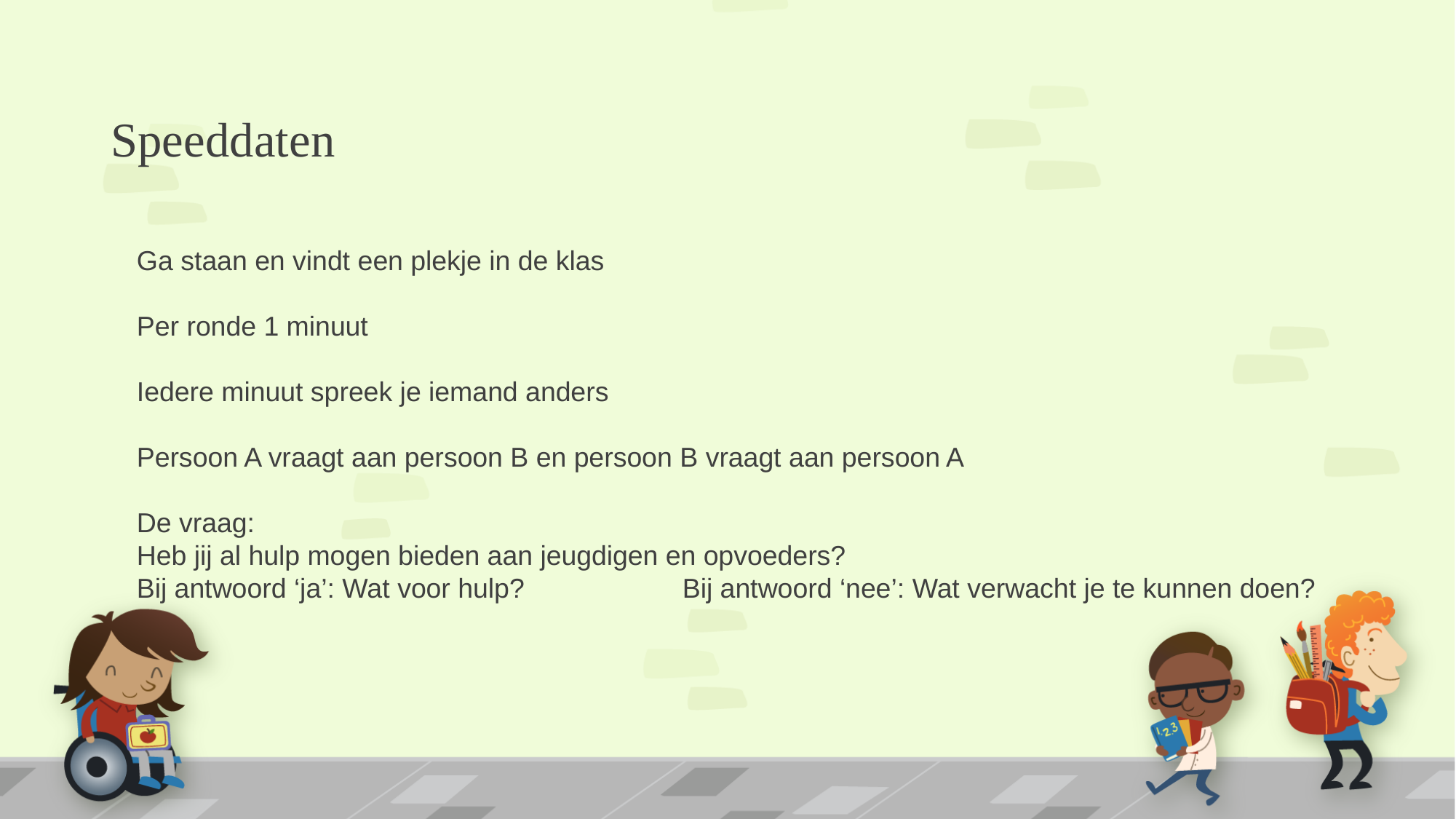

# Speeddaten
Ga staan en vindt een plekje in de klas

Per ronde 1 minuut

Iedere minuut spreek je iemand anders

Persoon A vraagt aan persoon B en persoon B vraagt aan persoon A

De vraag:
Heb jij al hulp mogen bieden aan jeugdigen en opvoeders?
Bij antwoord ‘ja’: Wat voor hulp?		Bij antwoord ‘nee’: Wat verwacht je te kunnen doen?